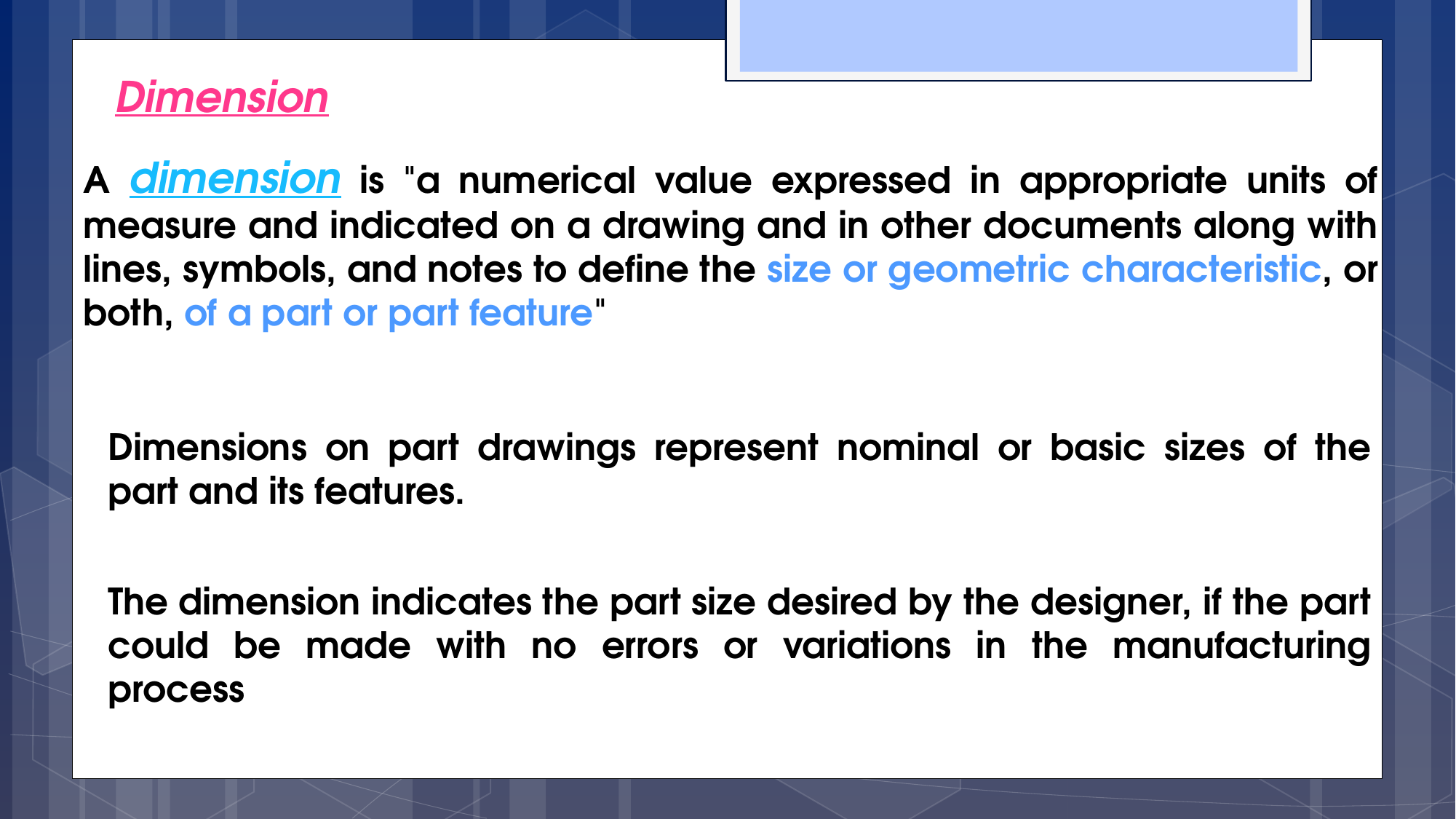

Dimension
A dimension is "a numerical value expressed in appropriate units of measure and indicated on a drawing and in other documents along with lines, symbols, and notes to define the size or geometric characteristic, or both, of a part or part feature"
Dimensions on part drawings represent nominal or basic sizes of the part and its features.
The dimension indicates the part size desired by the designer, if the part could be made with no errors or variations in the manufacturing process